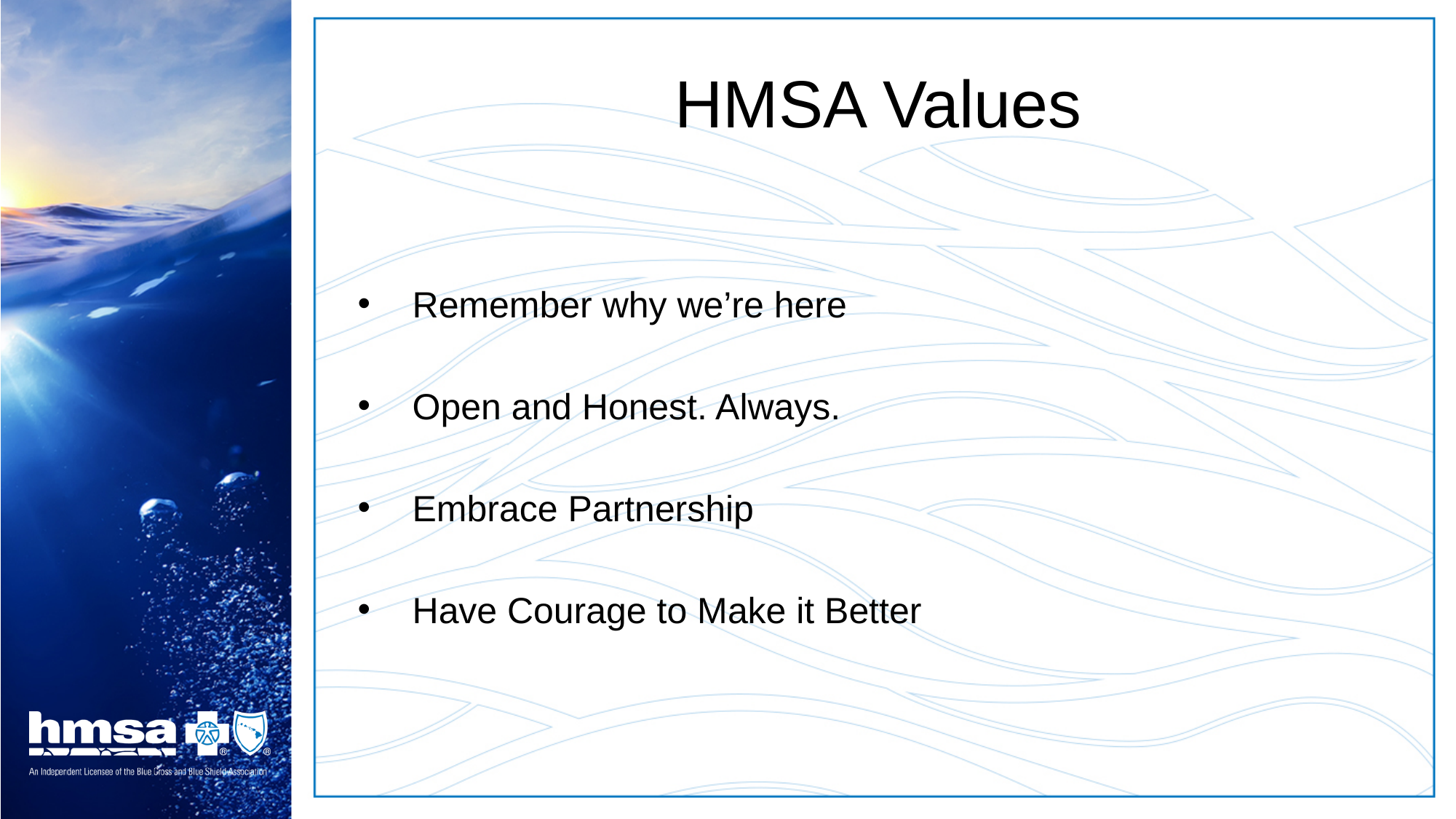

# HMSA Values

Remember why we’re here

Open and Honest. Always.

Embrace Partnership

Have Courage to Make it Better